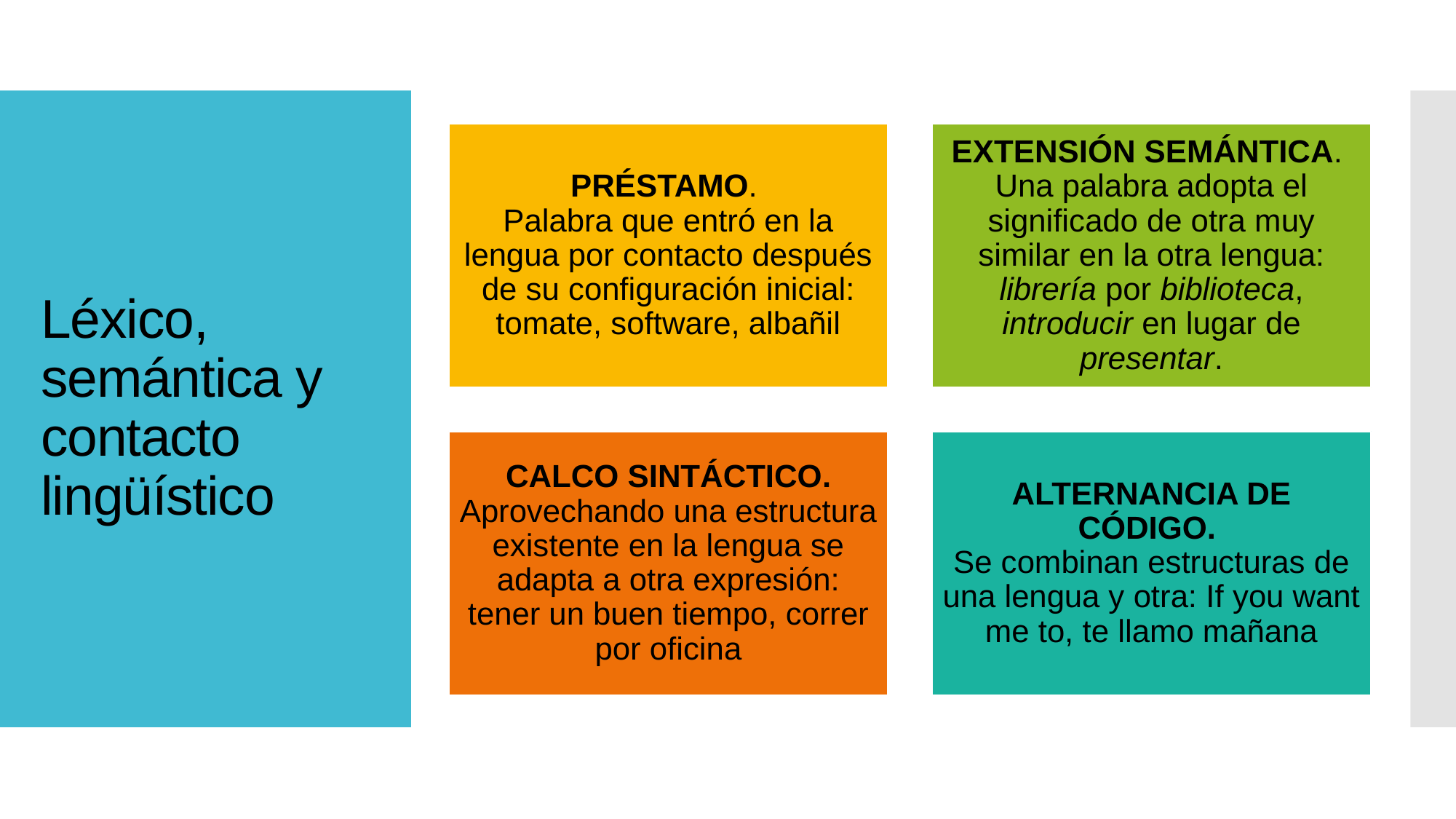

Préstamo.
Palabra que entró en la lengua por contacto después de su configuración inicial: tomate, software, albañil
Extensión semántica.
Una palabra adopta el significado de otra muy similar en la otra lengua: librería por biblioteca, introducir en lugar de presentar.
Calco sintáctico. Aprovechando una estructura existente en la lengua se adapta a otra expresión: tener un buen tiempo, correr por oficina
Alternancia de código.
Se combinan estructuras de una lengua y otra: If you want me to, te llamo mañana
# Léxico, semántica y contacto lingüístico